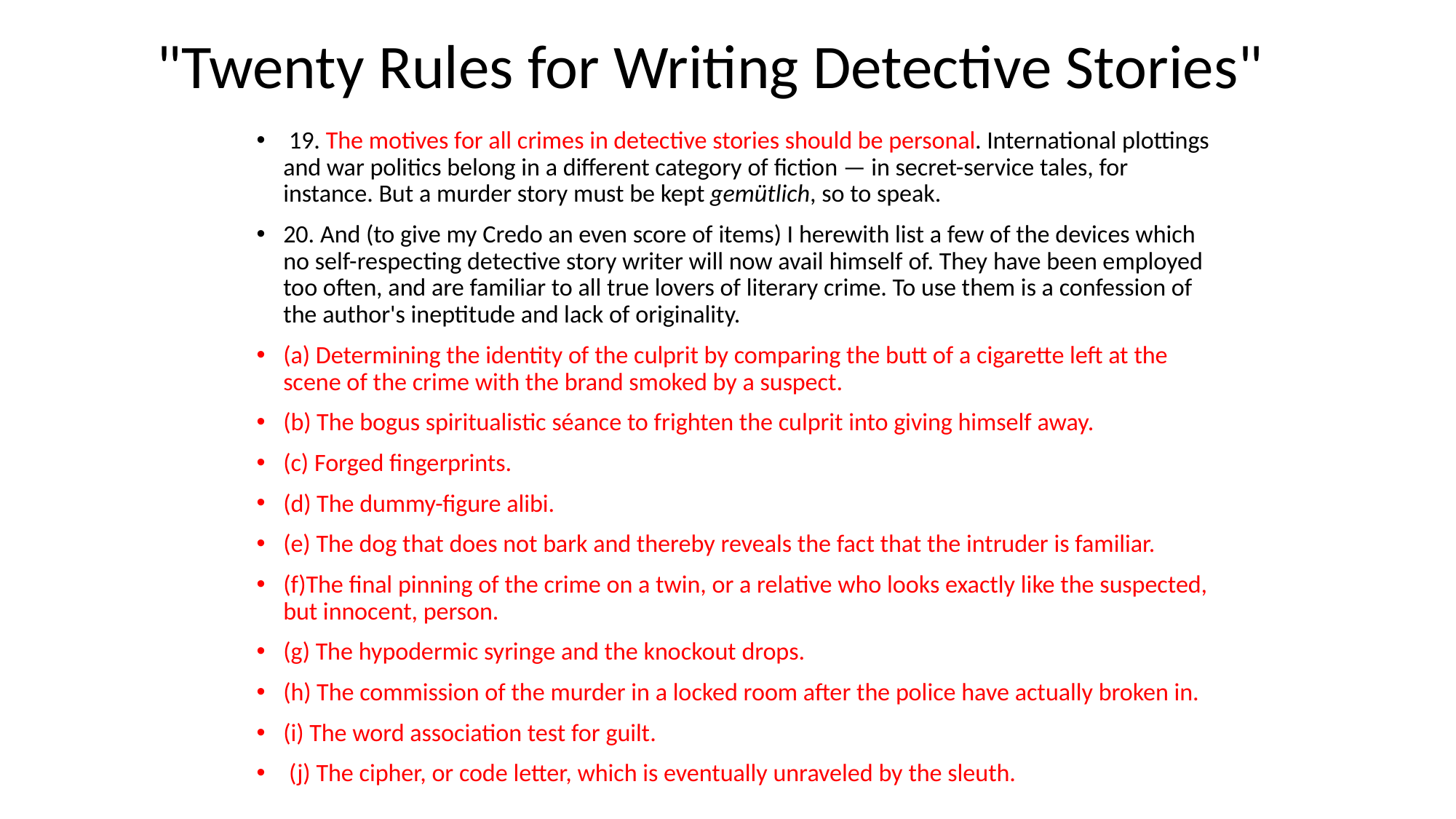

# "Twenty Rules for Writing Detective Stories"
 19. The motives for all crimes in detective stories should be personal. International plottings and war politics belong in a different category of fiction — in secret-service tales, for instance. But a murder story must be kept gemütlich, so to speak.
20. And (to give my Credo an even score of items) I herewith list a few of the devices which no self-respecting detective story writer will now avail himself of. They have been employed too often, and are familiar to all true lovers of literary crime. To use them is a confession of the author's ineptitude and lack of originality.
(a) Determining the identity of the culprit by comparing the butt of a cigarette left at the scene of the crime with the brand smoked by a suspect.
(b) The bogus spiritualistic séance to frighten the culprit into giving himself away.
(c) Forged fingerprints.
(d) The dummy-figure alibi.
(e) The dog that does not bark and thereby reveals the fact that the intruder is familiar.
(f)The final pinning of the crime on a twin, or a relative who looks exactly like the suspected, but innocent, person.
(g) The hypodermic syringe and the knockout drops.
(h) The commission of the murder in a locked room after the police have actually broken in.
(i) The word association test for guilt.
 (j) The cipher, or code letter, which is eventually unraveled by the sleuth.